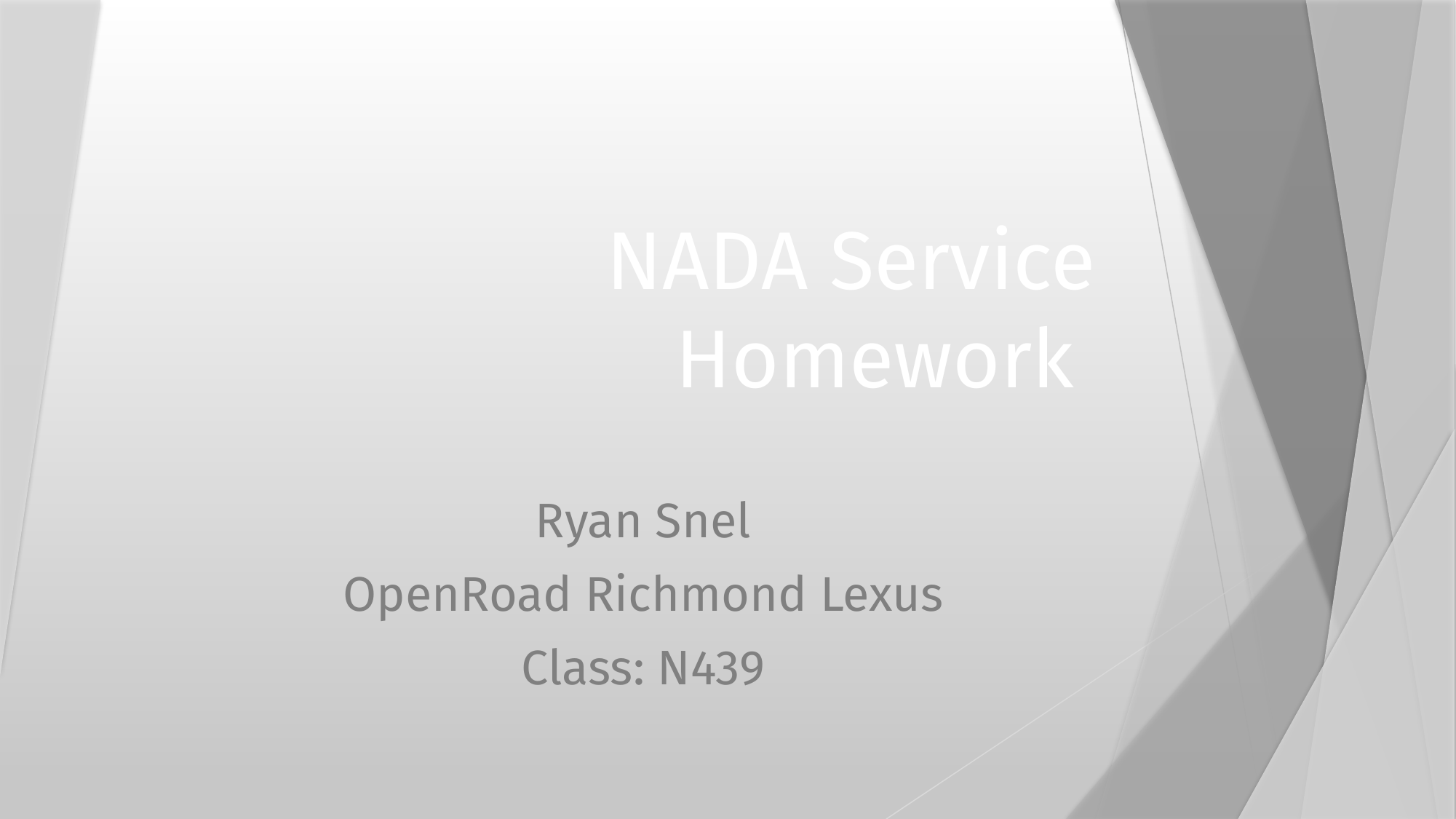

# NADA Service Homework
Ryan Snel
OpenRoad Richmond Lexus
Class: N439